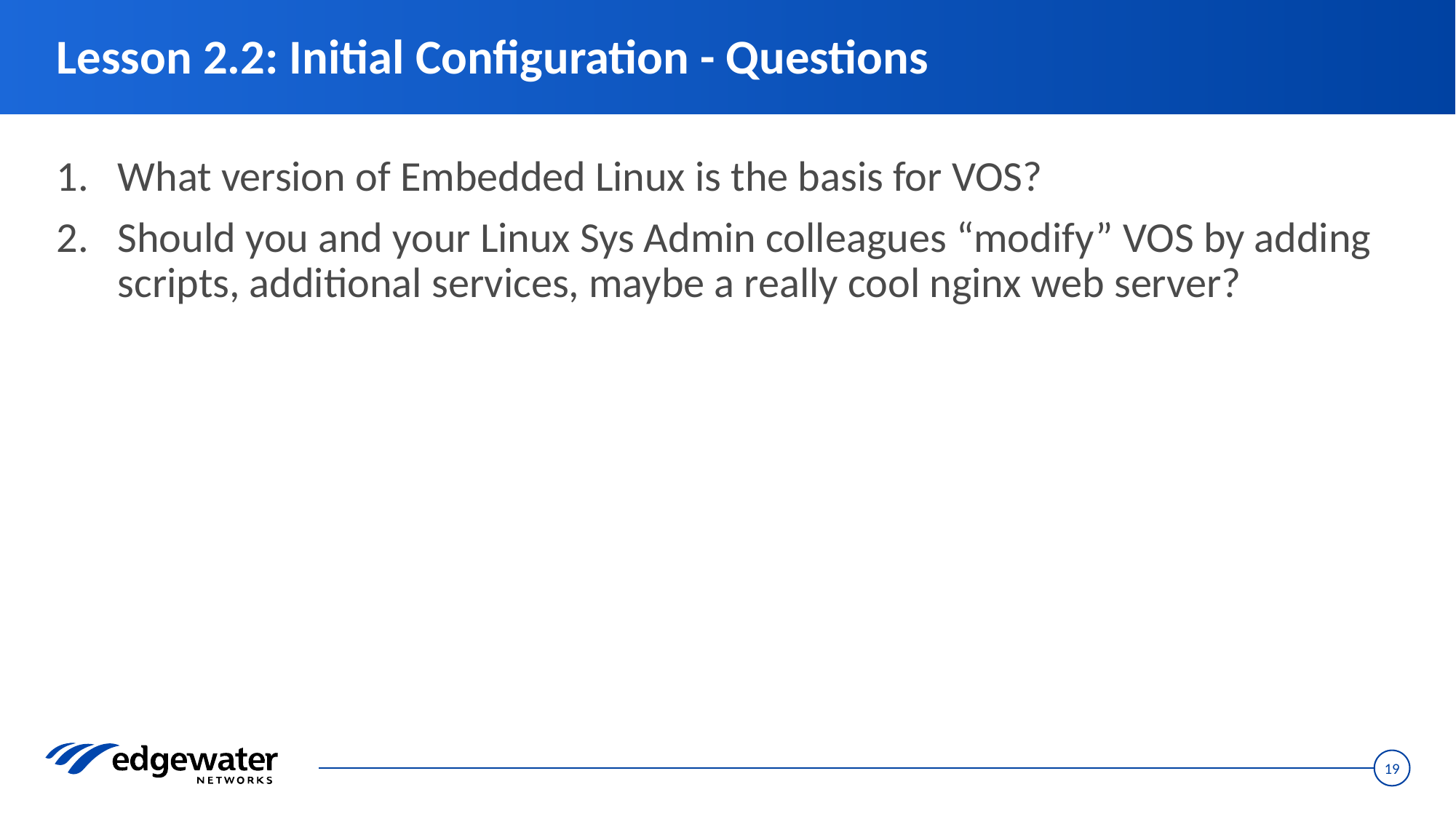

# Lesson 2.2: Initial Configuration - Questions
What version of Embedded Linux is the basis for VOS?
Should you and your Linux Sys Admin colleagues “modify” VOS by adding scripts, additional services, maybe a really cool nginx web server?